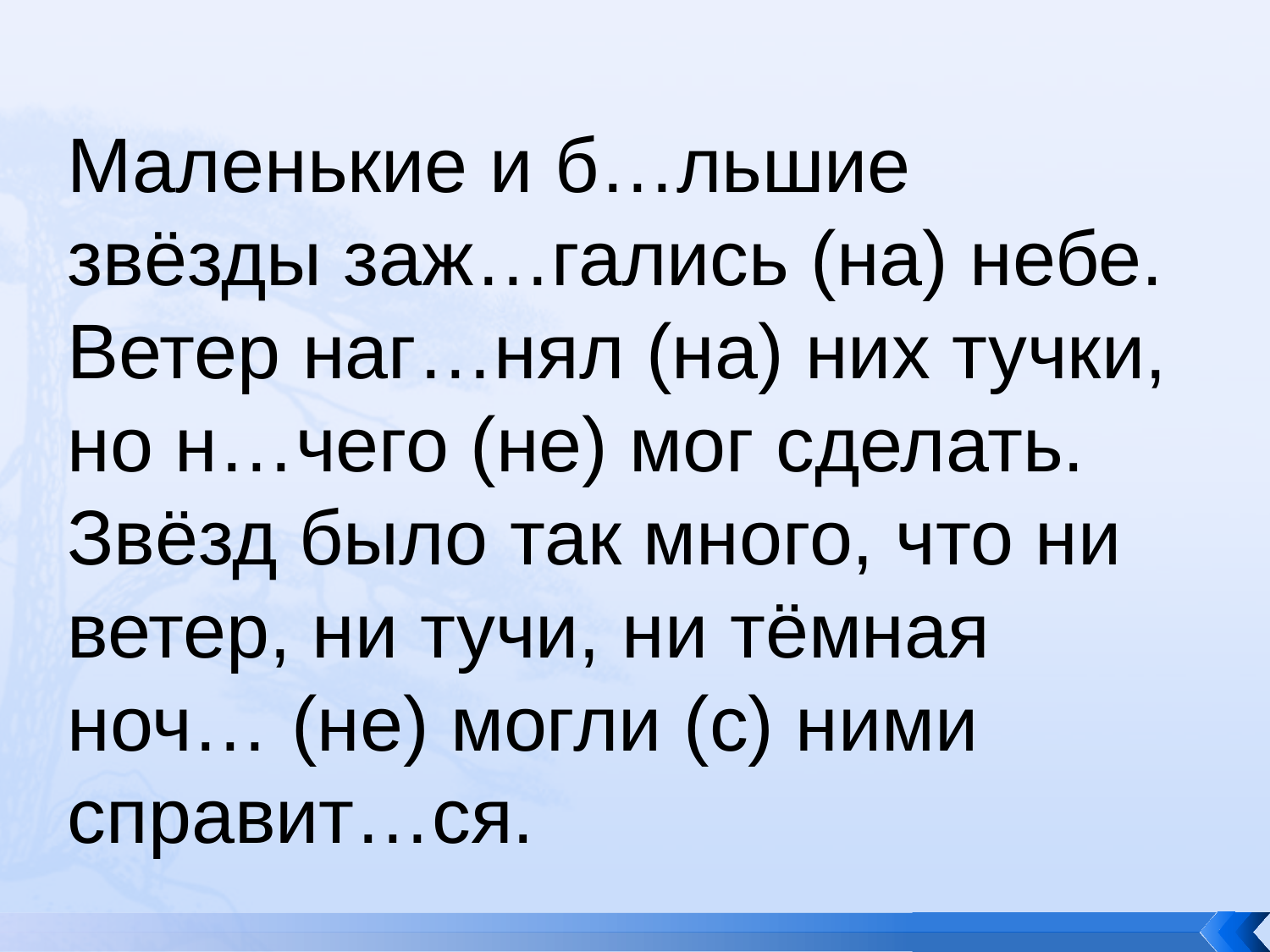

Маленькие и б…льшие звёзды заж…гались (на) небе. Ветер наг…нял (на) них тучки, но н…чего (не) мог сделать. Звёзд было так много, что ни ветер, ни тучи, ни тёмная ноч… (не) могли (с) ними справит…ся.